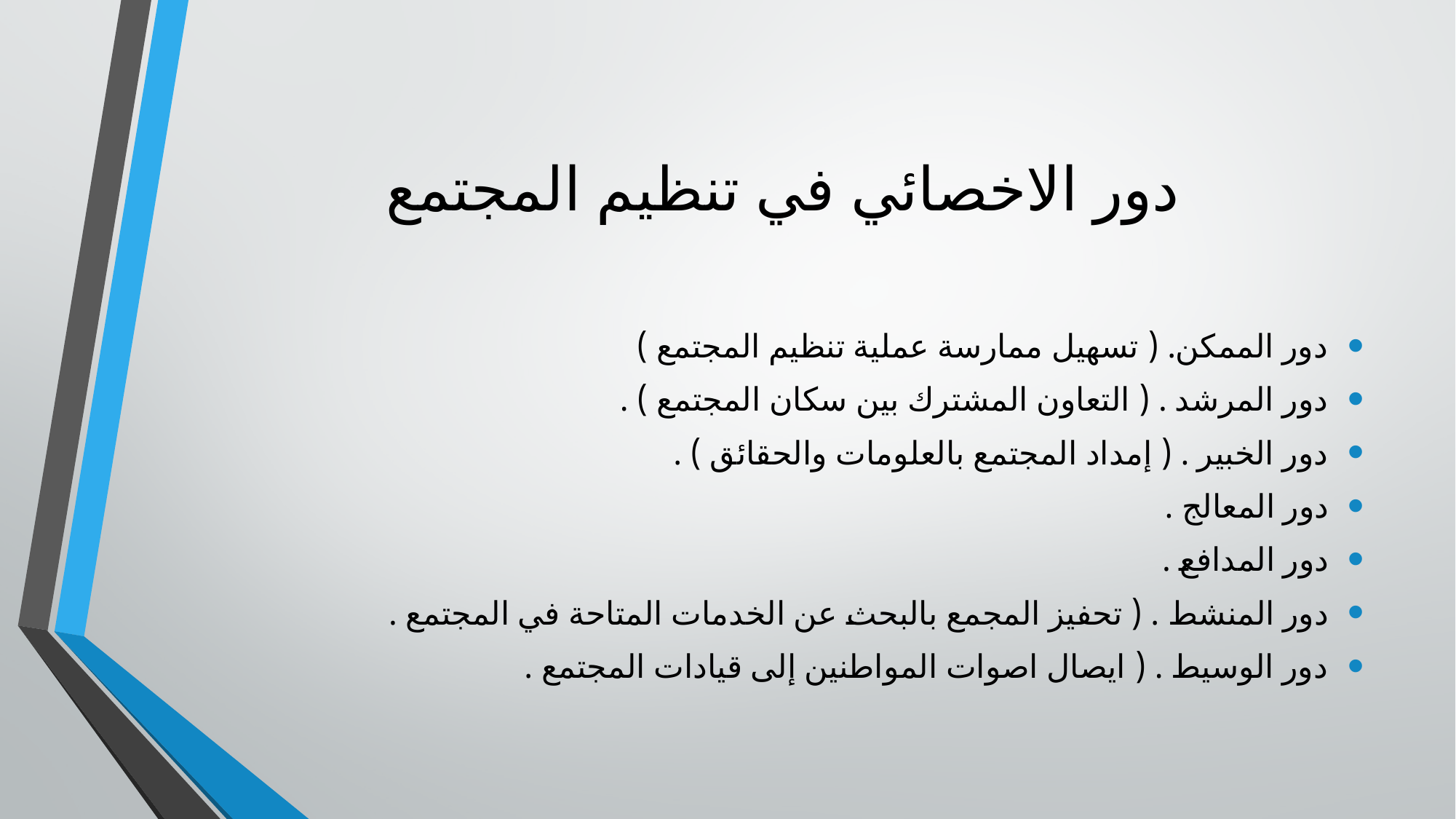

# دور الاخصائي في تنظيم المجتمع
دور الممكن. ( تسهيل ممارسة عملية تنظيم المجتمع )
دور المرشد . ( التعاون المشترك بين سكان المجتمع ) .
دور الخبير . ( إمداد المجتمع بالعلومات والحقائق ) .
دور المعالج .
دور المدافع .
دور المنشط . ( تحفيز المجمع بالبحث عن الخدمات المتاحة في المجتمع .
دور الوسيط . ( ايصال اصوات المواطنين إلى قيادات المجتمع .